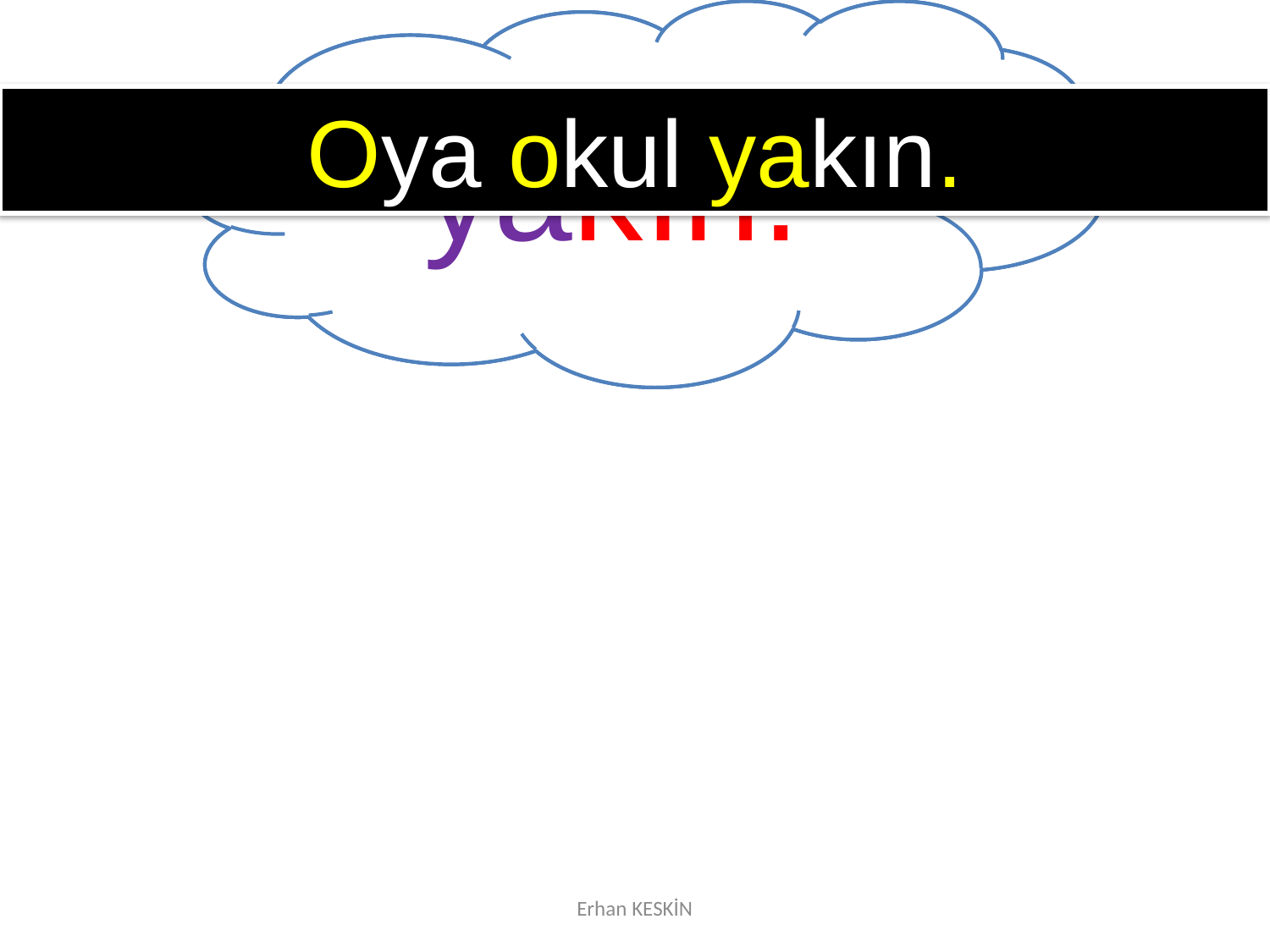

Oya
okul
yakın.
Oya okul yakın.
Erhan KESKİN